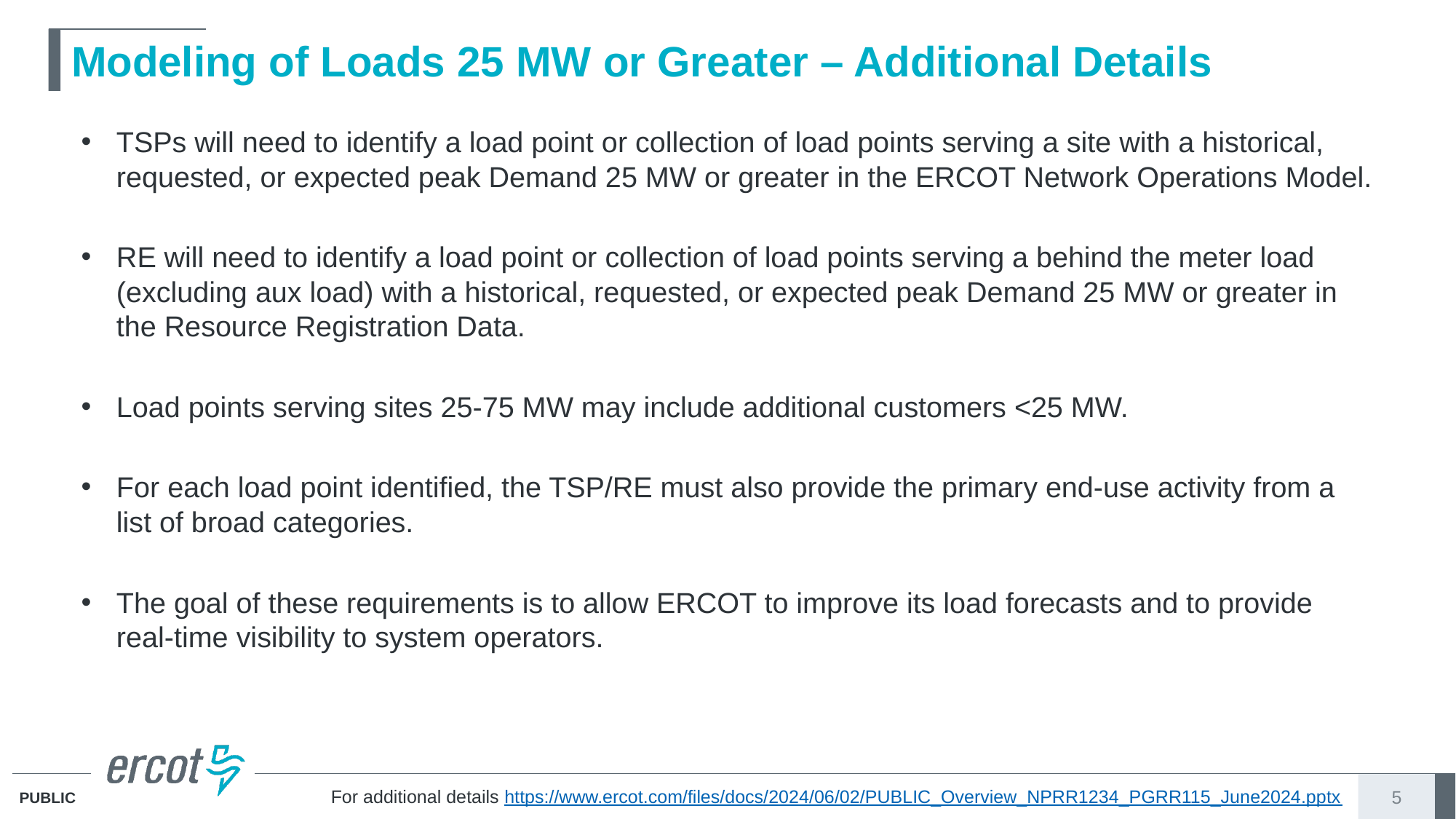

# Modeling of Loads 25 MW or Greater – Additional Details
TSPs will need to identify a load point or collection of load points serving a site with a historical, requested, or expected peak Demand 25 MW or greater in the ERCOT Network Operations Model.

RE will need to identify a load point or collection of load points serving a behind the meter load (excluding aux load) with a historical, requested, or expected peak Demand 25 MW or greater in the Resource Registration Data.

Load points serving sites 25-75 MW may include additional customers <25 MW.

For each load point identified, the TSP/RE must also provide the primary end-use activity from a list of broad categories.

The goal of these requirements is to allow ERCOT to improve its load forecasts and to provide real-time visibility to system operators.
For additional details https://www.ercot.com/files/docs/2024/06/02/PUBLIC_Overview_NPRR1234_PGRR115_June2024.pptx
5